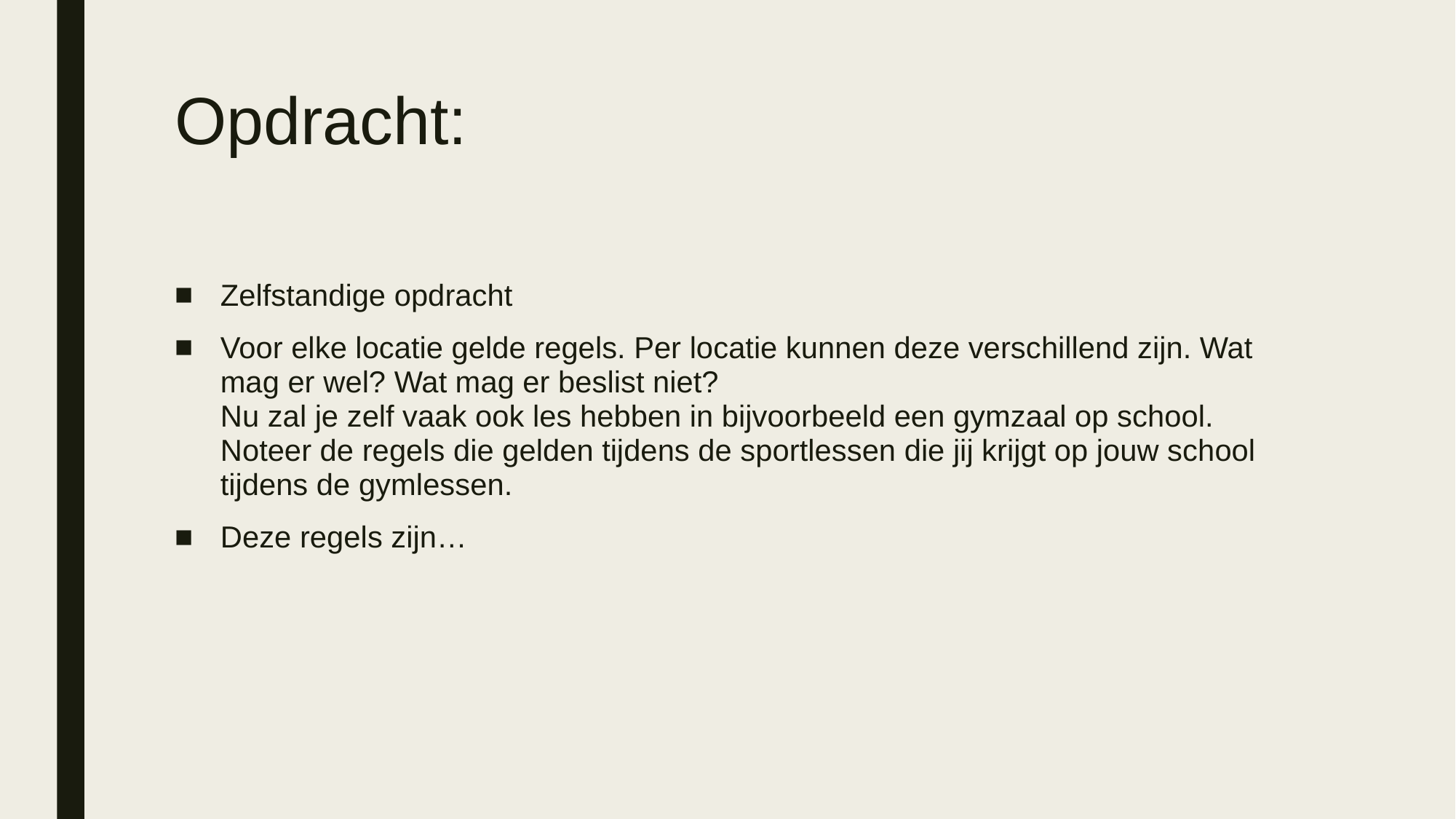

# Opdracht:
Zelfstandige opdracht
Voor elke locatie gelde regels. Per locatie kunnen deze verschillend zijn. Wat mag er wel? Wat mag er beslist niet?
Nu zal je zelf vaak ook les hebben in bijvoorbeeld een gymzaal op school. Noteer de regels die gelden tijdens de sportlessen die jij krijgt op jouw school tijdens de gymlessen.
Deze regels zijn…